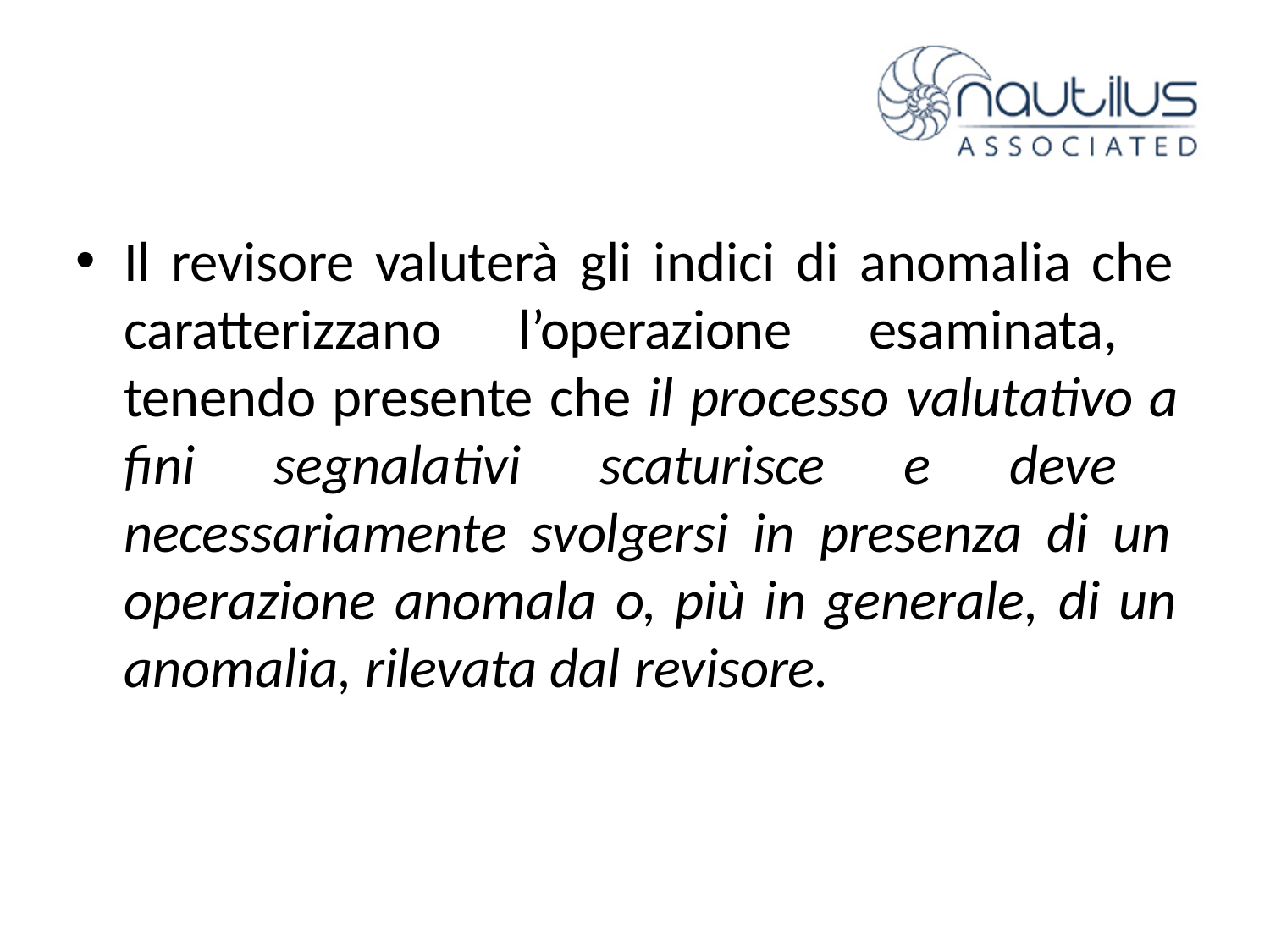

Il revisore valuterà gli indici di anomalia che  caratterizzano l’operazione esaminata,  tenendo presente che il processo valutativo a  fini segnalativi scaturisce e deve  necessariamente svolgersi in presenza di un  operazione anomala o, più in generale, di un  anomalia, rilevata dal revisore.